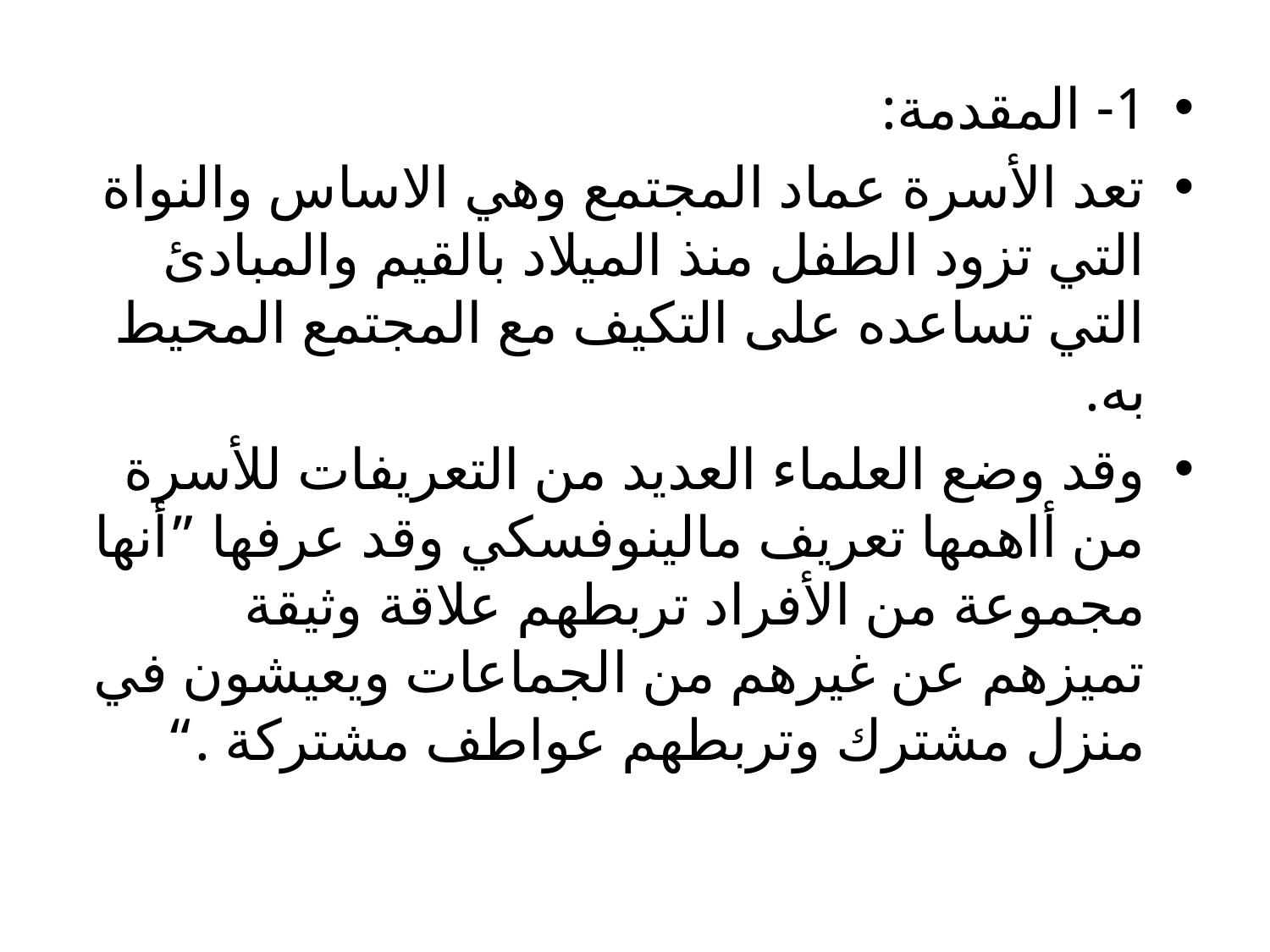

1- المقدمة:
تعد الأسرة عماد المجتمع وهي الاساس والنواة التي تزود الطفل منذ الميلاد بالقيم والمبادئ التي تساعده على التكيف مع المجتمع المحيط به.
وقد وضع العلماء العديد من التعريفات للأسرة من أاهمها تعريف مالينوفسكي وقد عرفها ”أنها مجموعة من الأفراد تربطهم علاقة وثيقة تميزهم عن غيرهم من الجماعات ويعيشون في منزل مشترك وتربطهم عواطف مشتركة .“